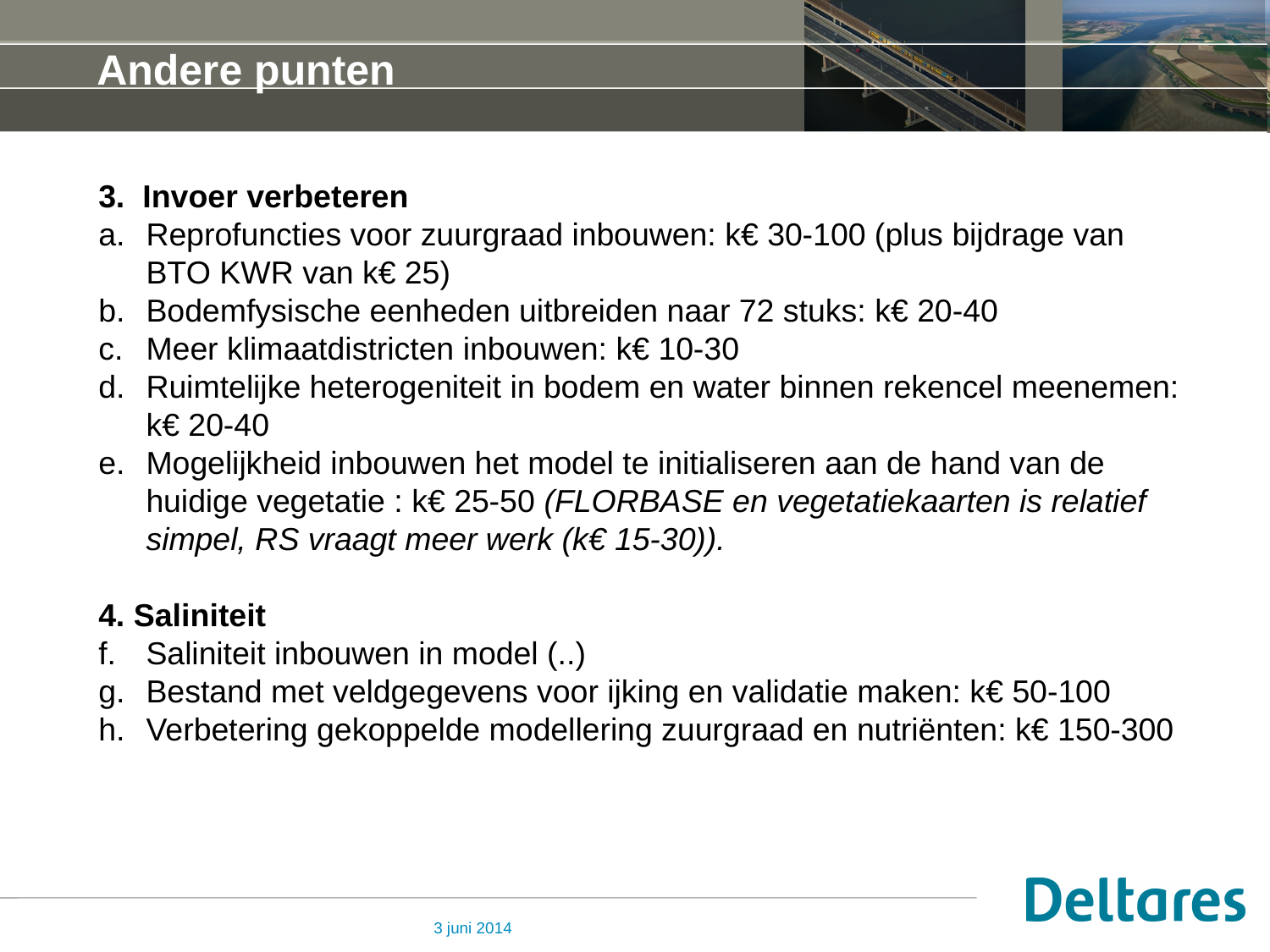

# Andere punten
3.  Invoer verbeteren
Reprofuncties voor zuurgraad inbouwen: k€ 30-100 (plus bijdrage van BTO KWR van k€ 25)
Bodemfysische eenheden uitbreiden naar 72 stuks: k€ 20-40
Meer klimaatdistricten inbouwen: k€ 10-30
Ruimtelijke heterogeniteit in bodem en water binnen rekencel meenemen: k€ 20-40
Mogelijkheid inbouwen het model te initialiseren aan de hand van de huidige vegetatie : k€ 25-50 (FLORBASE en vegetatiekaarten is relatief simpel, RS vraagt meer werk (k€ 15-30)).

4. Saliniteit
Saliniteit inbouwen in model (..)
Bestand met veldgegevens voor ijking en validatie maken: k€ 50-100
Verbetering gekoppelde modellering zuurgraad en nutriënten: k€ 150-300

3 juni 2014